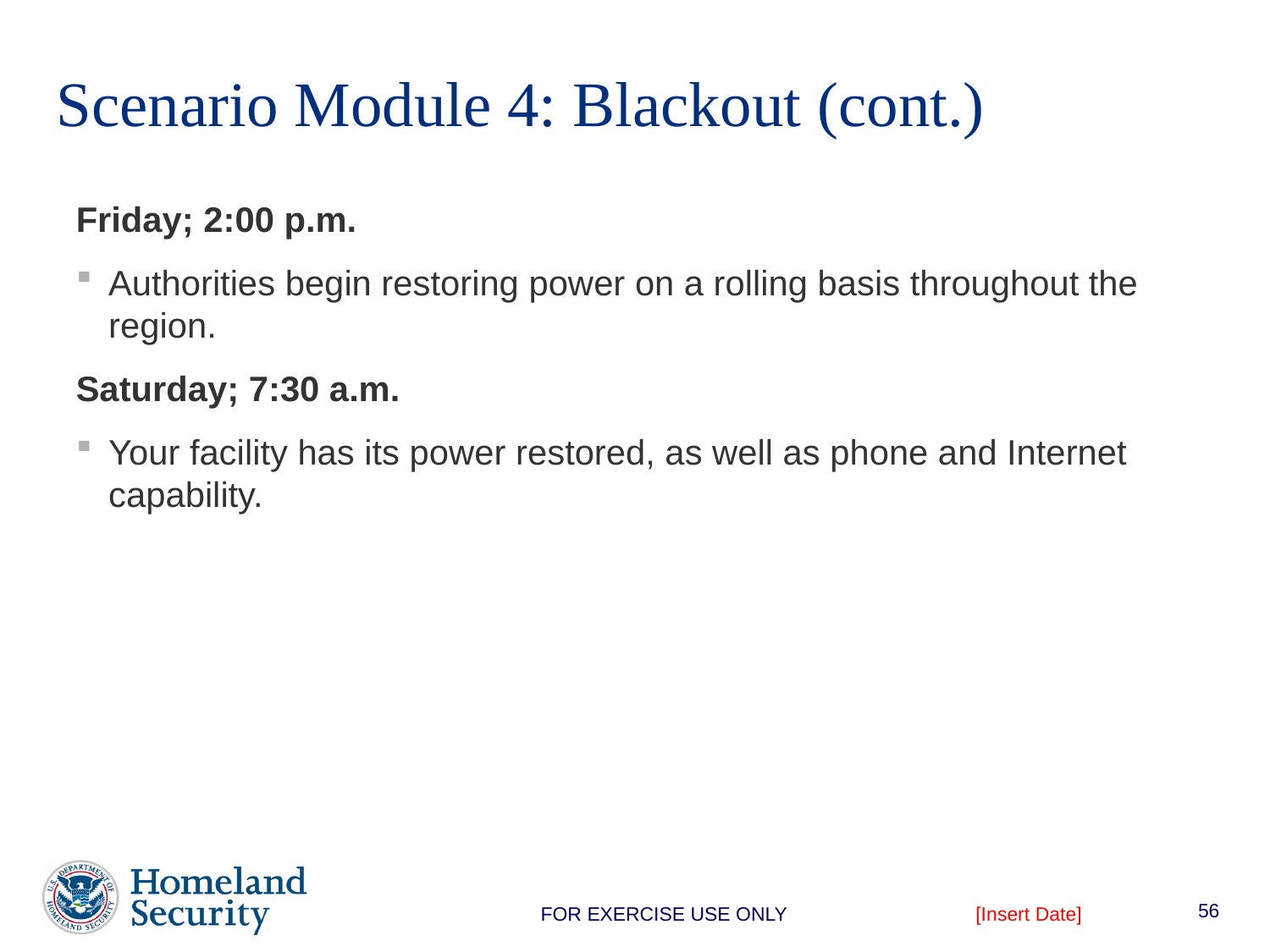

# Scenario Module 4: Blackout (cont.)
Friday; 2:00 p.m.
Authorities begin restoring power on a rolling basis throughout the region.
Saturday; 7:30 a.m.
Your facility has its power restored, as well as phone and Internet capability.

56